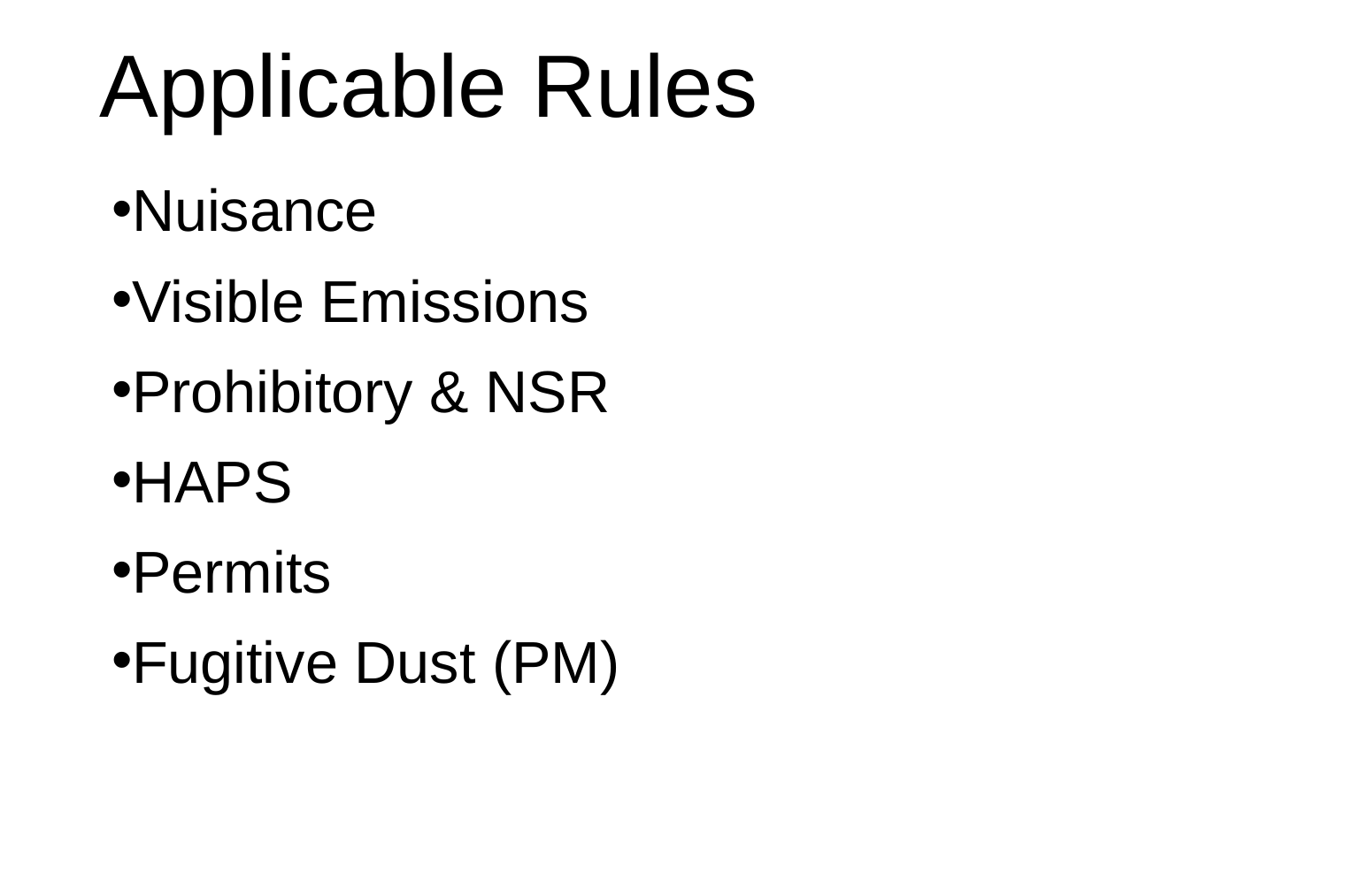

# Applicable Rules
Nuisance
Visible Emissions
Prohibitory & NSR
HAPS
Permits
Fugitive Dust (PM)